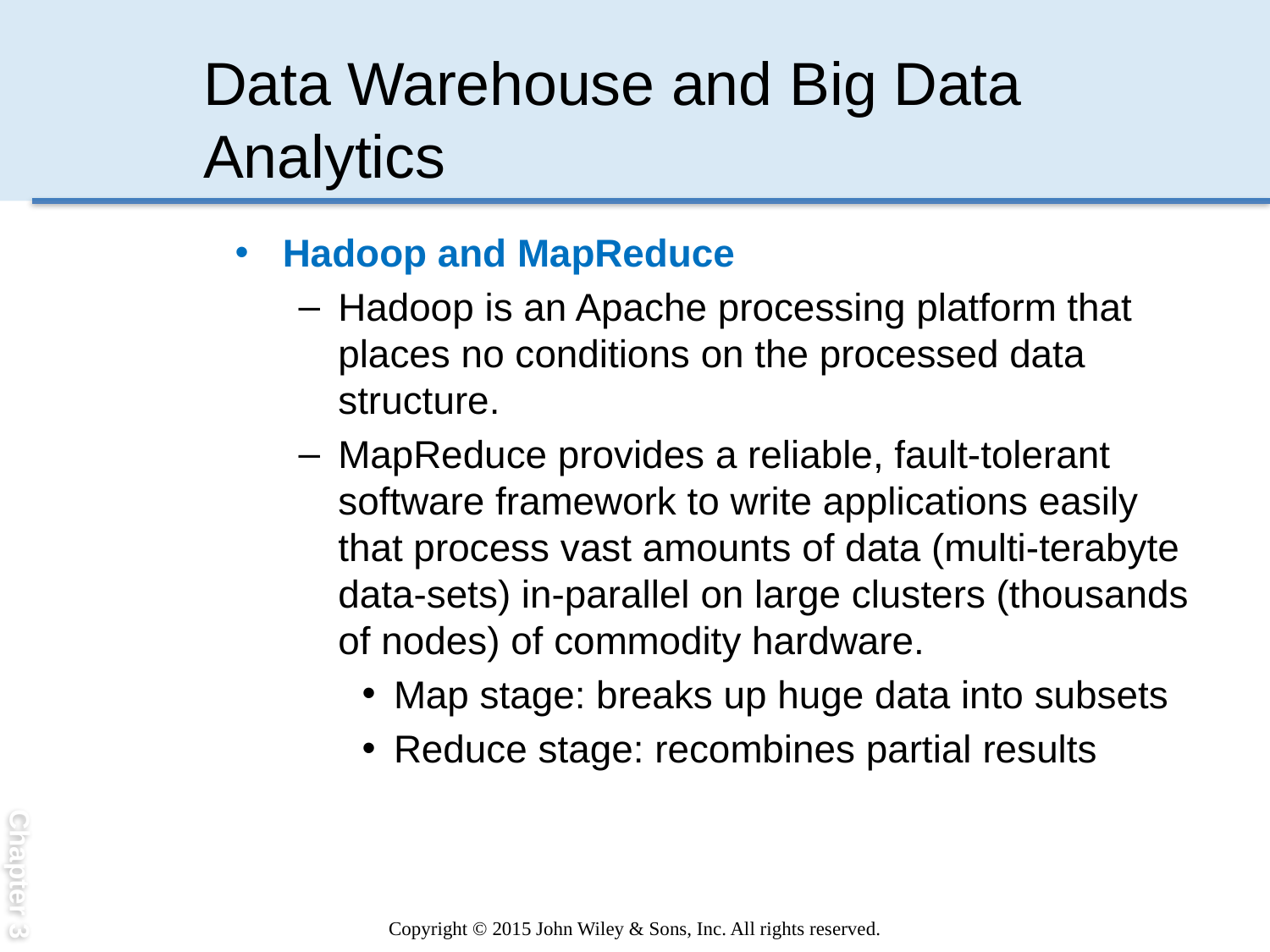

Chapter 3
# Data Warehouse and Big Data Analytics
Hadoop and MapReduce
Hadoop is an Apache processing platform that places no conditions on the processed data structure.
MapReduce provides a reliable, fault-tolerant software framework to write applications easily that process vast amounts of data (multi-terabyte data-sets) in-parallel on large clusters (thousands of nodes) of commodity hardware.
Map stage: breaks up huge data into subsets
Reduce stage: recombines partial results